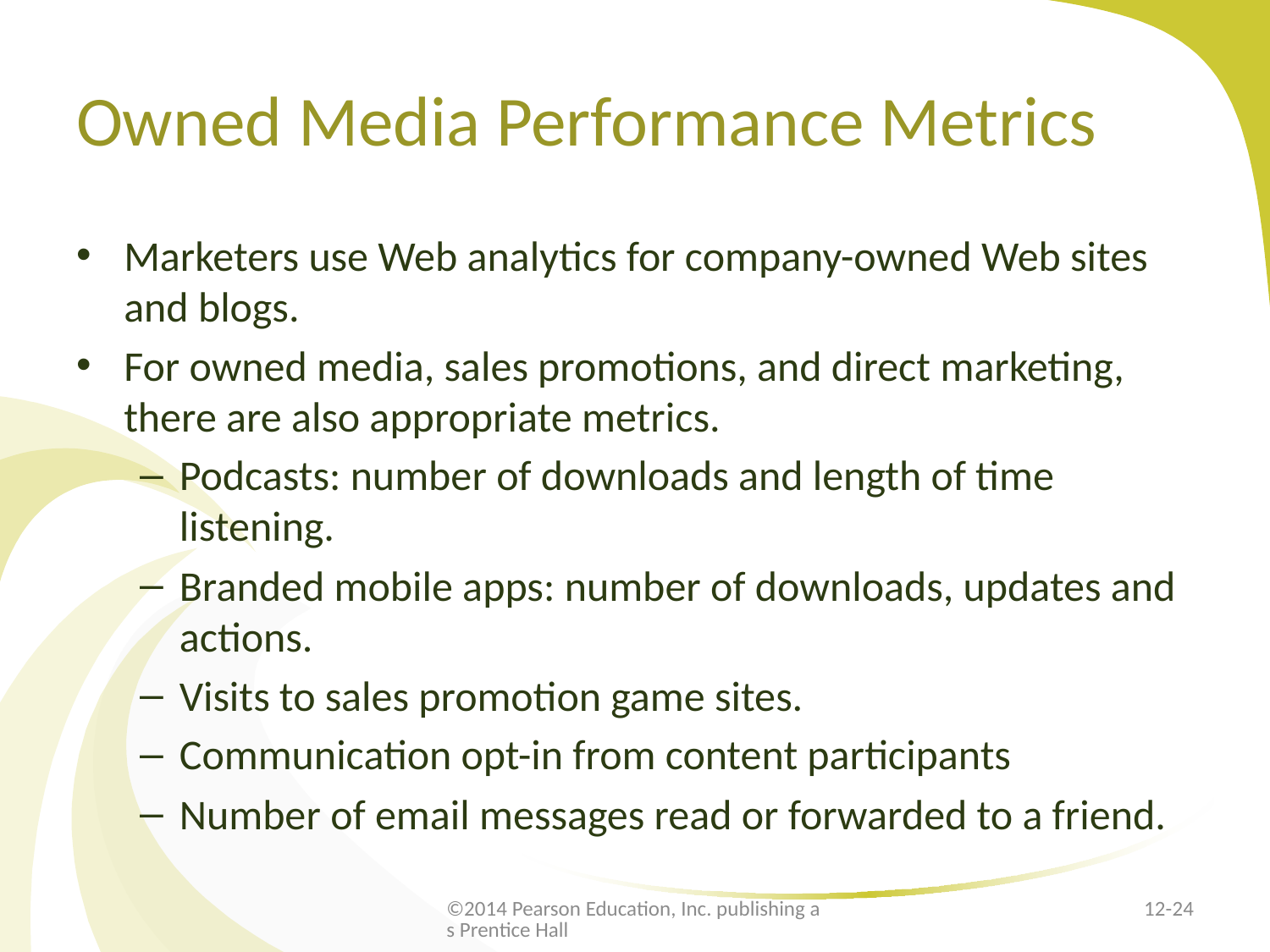

# Owned Media Performance Metrics
Marketers use Web analytics for company-owned Web sites and blogs.
For owned media, sales promotions, and direct marketing, there are also appropriate metrics.
Podcasts: number of downloads and length of time listening.
Branded mobile apps: number of downloads, updates and actions.
Visits to sales promotion game sites.
Communication opt-in from content participants
Number of email messages read or forwarded to a friend.

©2014 Pearson Education, Inc. publishing as Prentice Hall
12-24